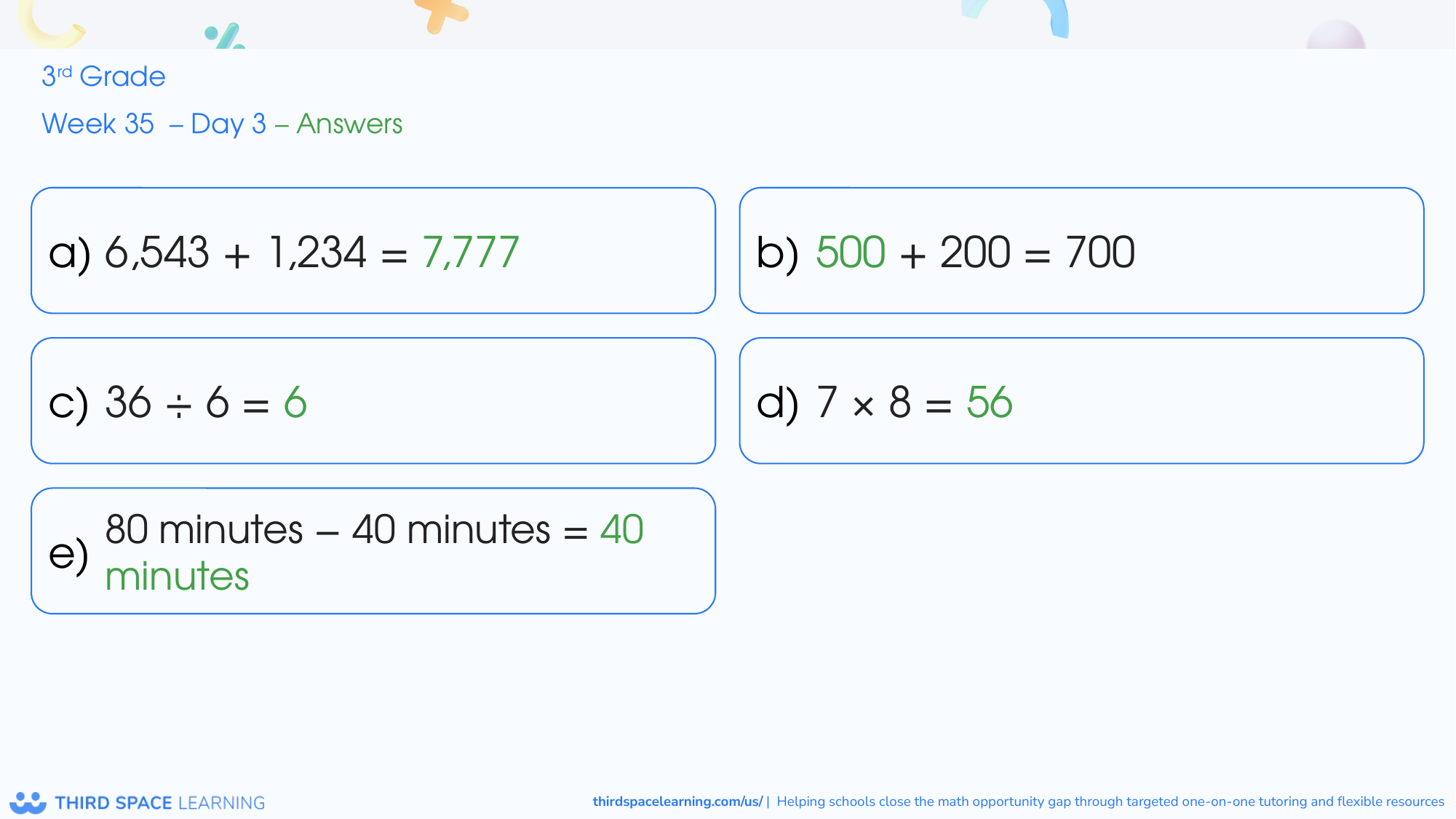

3rd Grade
Week 35  – Day 3 – Answers
6,543 + 1,234 = 7,777
500 + 200 = 700
36 ÷ 6 = 6
7 × 8 = 56
80 minutes − 40 minutes = 40 minutes